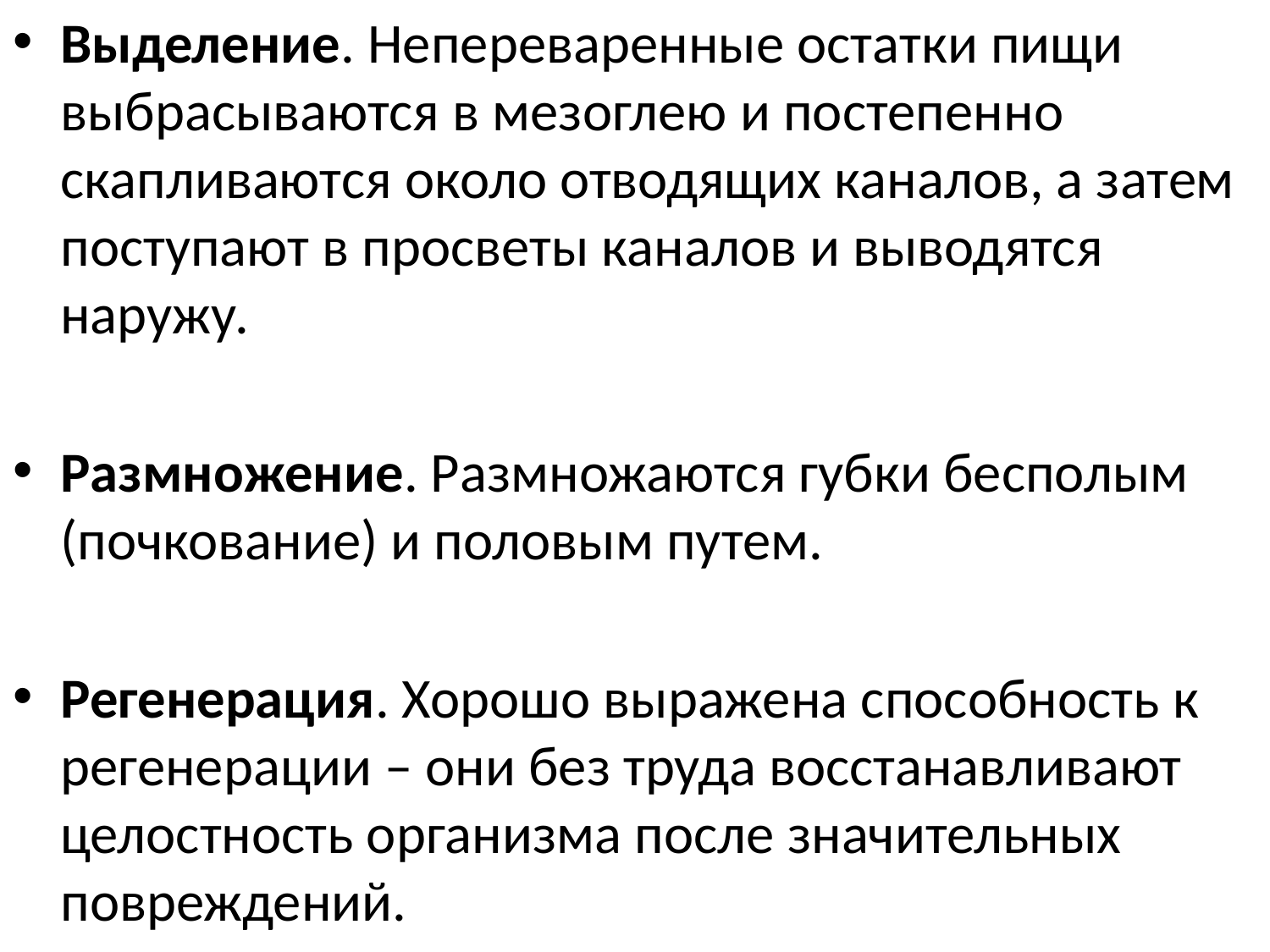

Выделение. Непереваренные остатки пищи выбрасываются в мезоглею и постепенно скапливаются около отводящих каналов, а затем поступают в просветы каналов и выводятся наружу.

Размножение. Размножаются губки бесполым (почкование) и половым путем.

Регенерация. Хорошо выражена способность к регенерации – они без труда восстанавливают целостность организма после значительных повреждений.